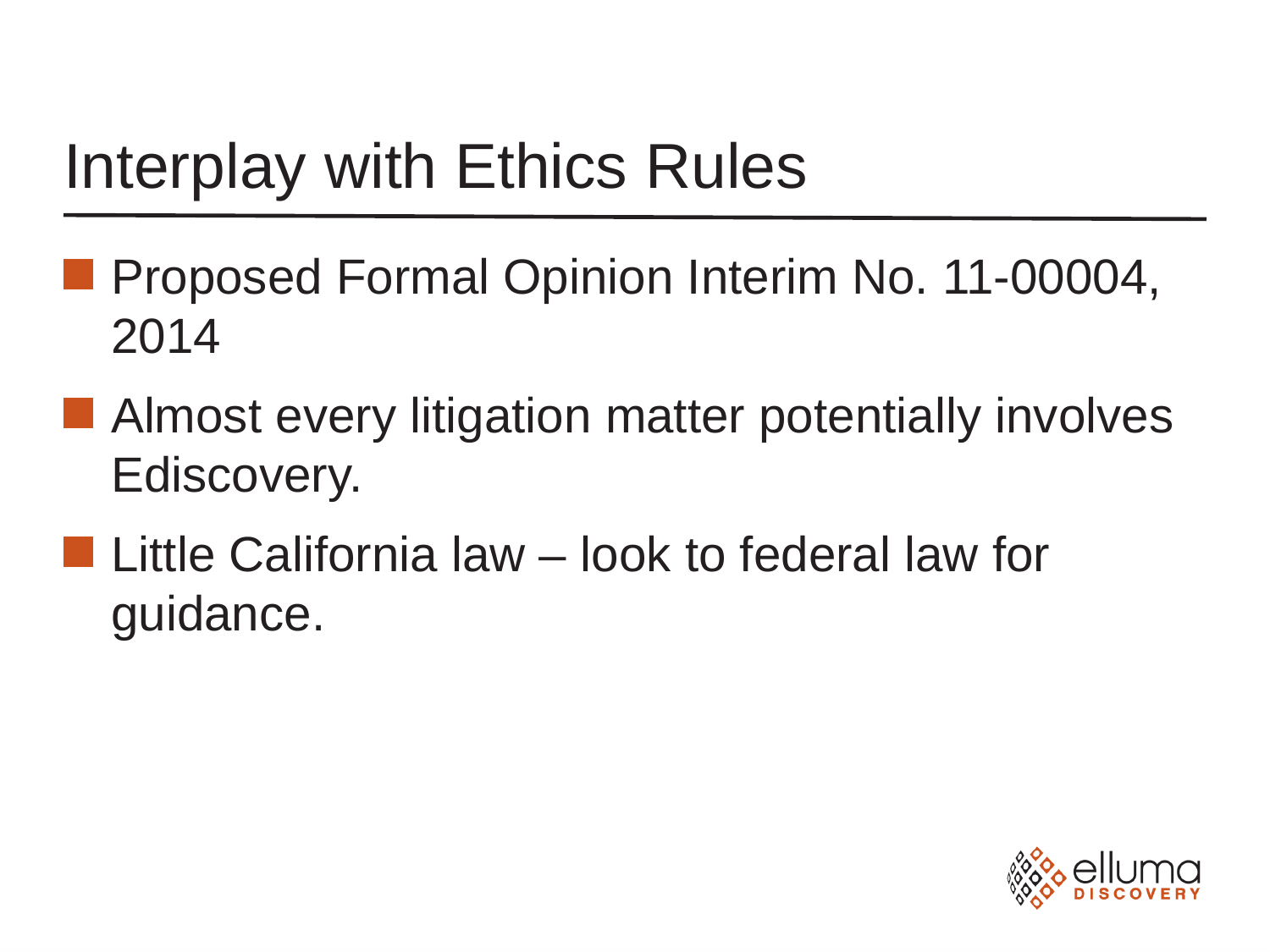

# Interplay with Ethics Rules

Proposed Formal Opinion Interim No. 11-00004, 2014
Almost every litigation matter potentially involves Ediscovery.
Little California law – look to federal law for guidance.